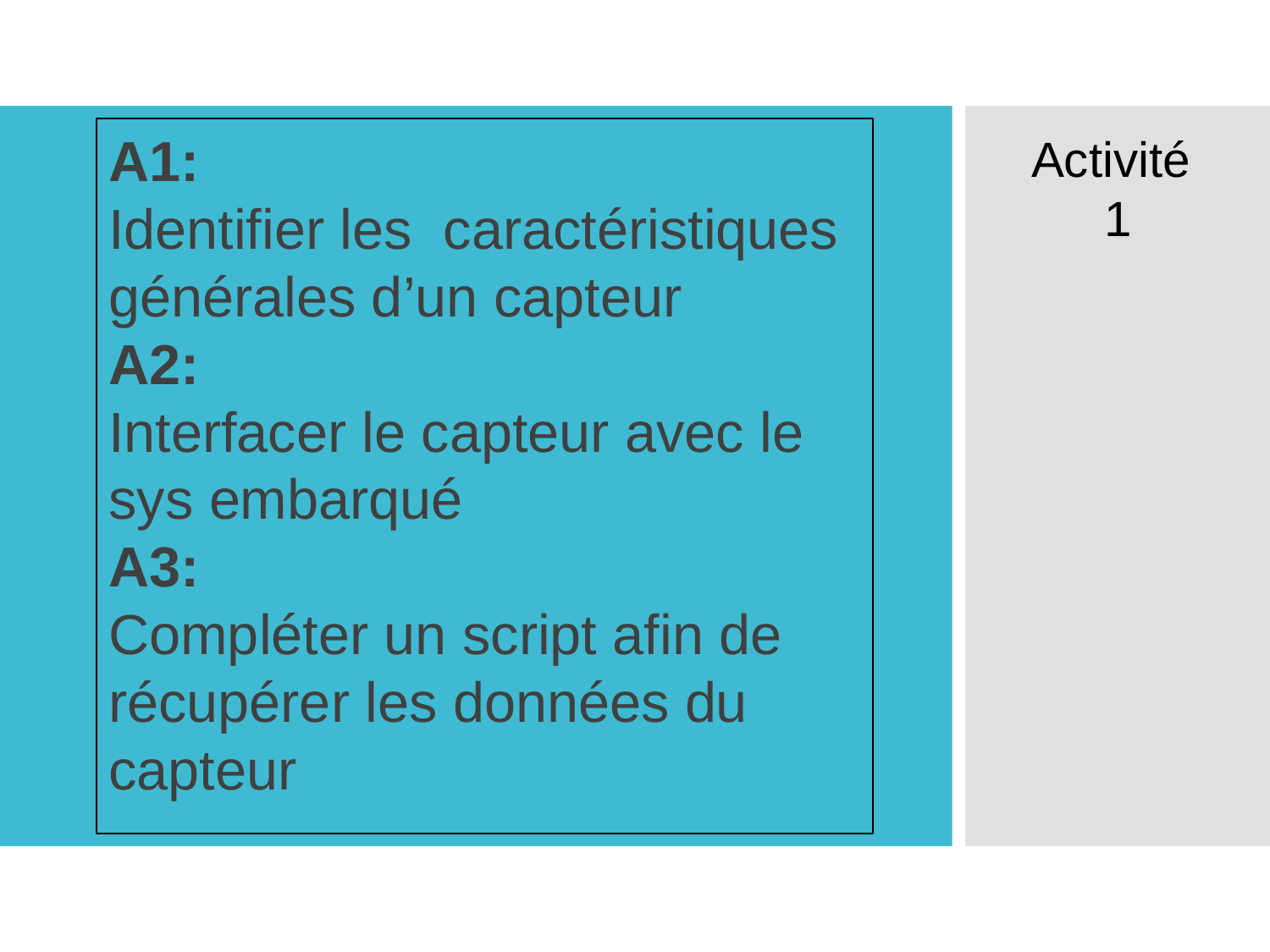

A1:
Identifier les  caractéristiques générales d’un capteur
A2:
Interfacer le capteur avec le sys embarqué
A3:
Compléter un script afin de récupérer les données du capteur
Activité
1